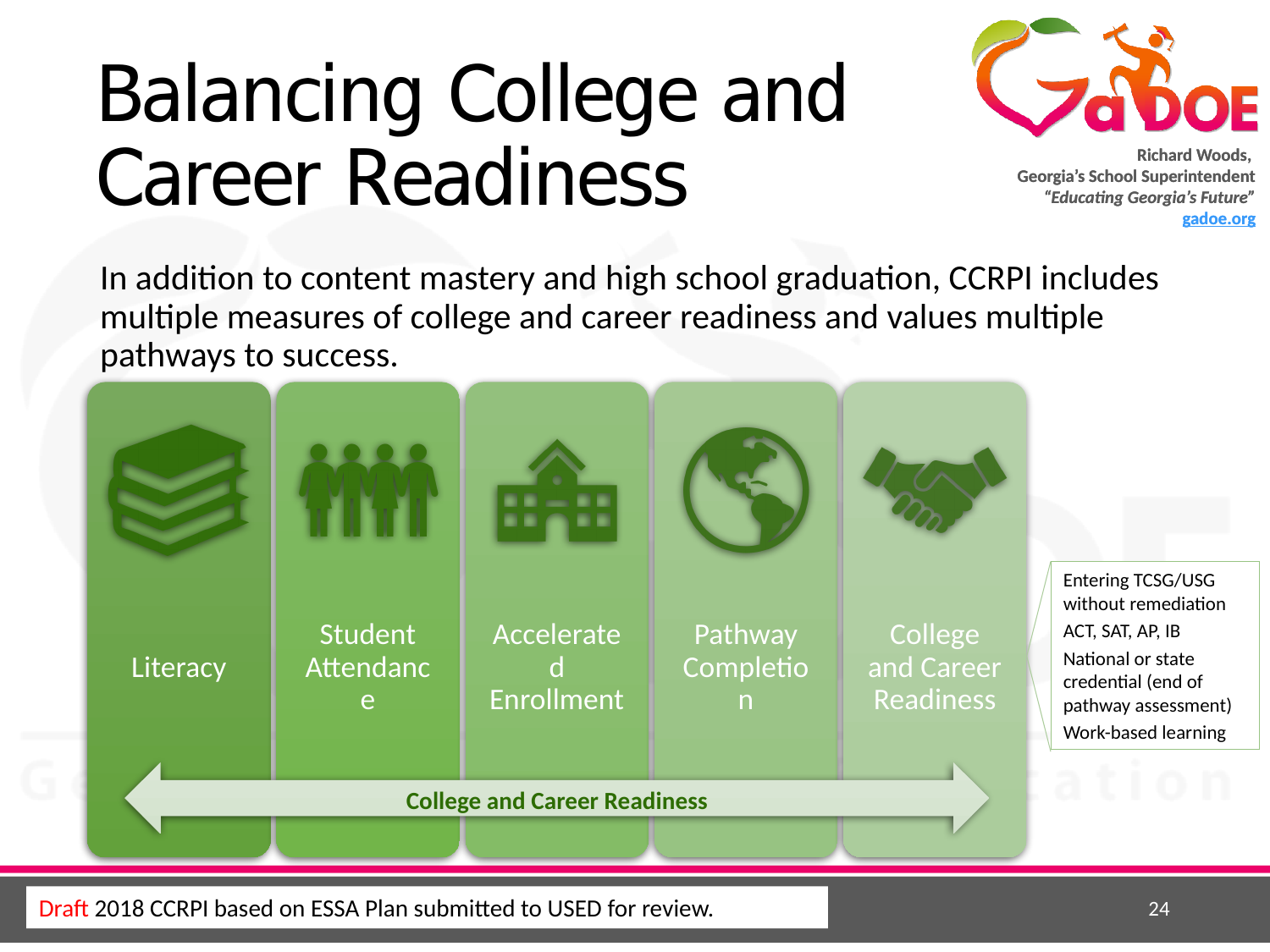

# Balancing College and Career Readiness
In addition to content mastery and high school graduation, CCRPI includes multiple measures of college and career readiness and values multiple pathways to success.
Literacy
Student Attendance
Accelerated Enrollment
Pathway Completion
College and Career Readiness
Entering TCSG/USG without remediation

ACT, SAT, AP, IB

National or state credential (end of pathway assessment)

Work-based learning
College and Career Readiness
24
Draft 2018 CCRPI based on ESSA Plan submitted to USED for review.